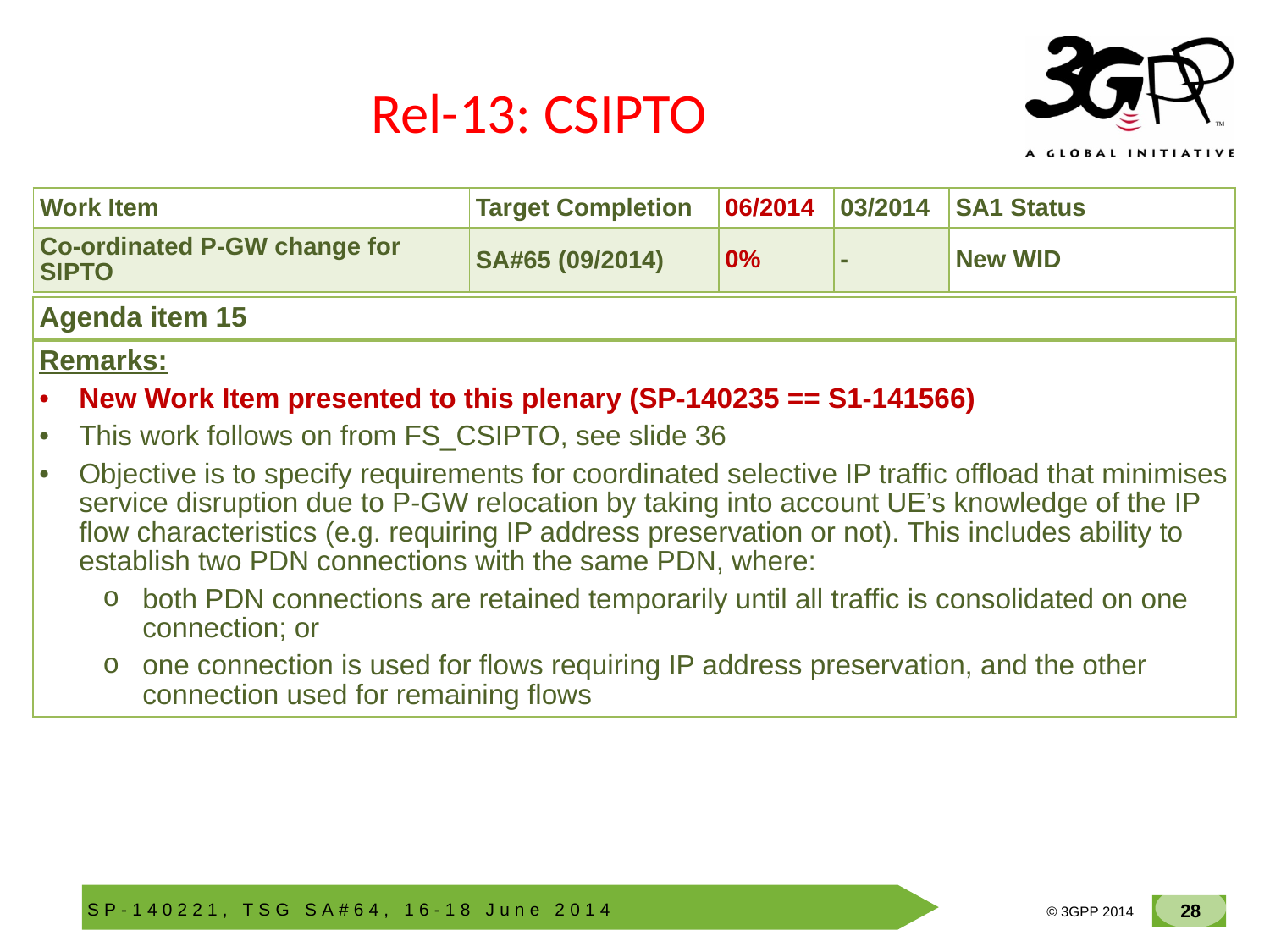

# Rel-13: CSIPTO
| Work Item | Target Completion | 06/2014 | 03/2014 | SA1 Status |
| --- | --- | --- | --- | --- |
| Co-ordinated P-GW change for SIPTO | SA#65 (09/2014) | 0% | - | New WID |
| Agenda item 15 |
| --- |
|  |
| Remarks: New Work Item presented to this plenary (SP-140235 == S1-141566) This work follows on from FS\_CSIPTO, see slide 36 Objective is to specify requirements for coordinated selective IP traffic offload that minimises service disruption due to P-GW relocation by taking into account UE’s knowledge of the IP flow characteristics (e.g. requiring IP address preservation or not). This includes ability to establish two PDN connections with the same PDN, where: both PDN connections are retained temporarily until all traffic is consolidated on one connection; or one connection is used for flows requiring IP address preservation, and the other connection used for remaining flows |